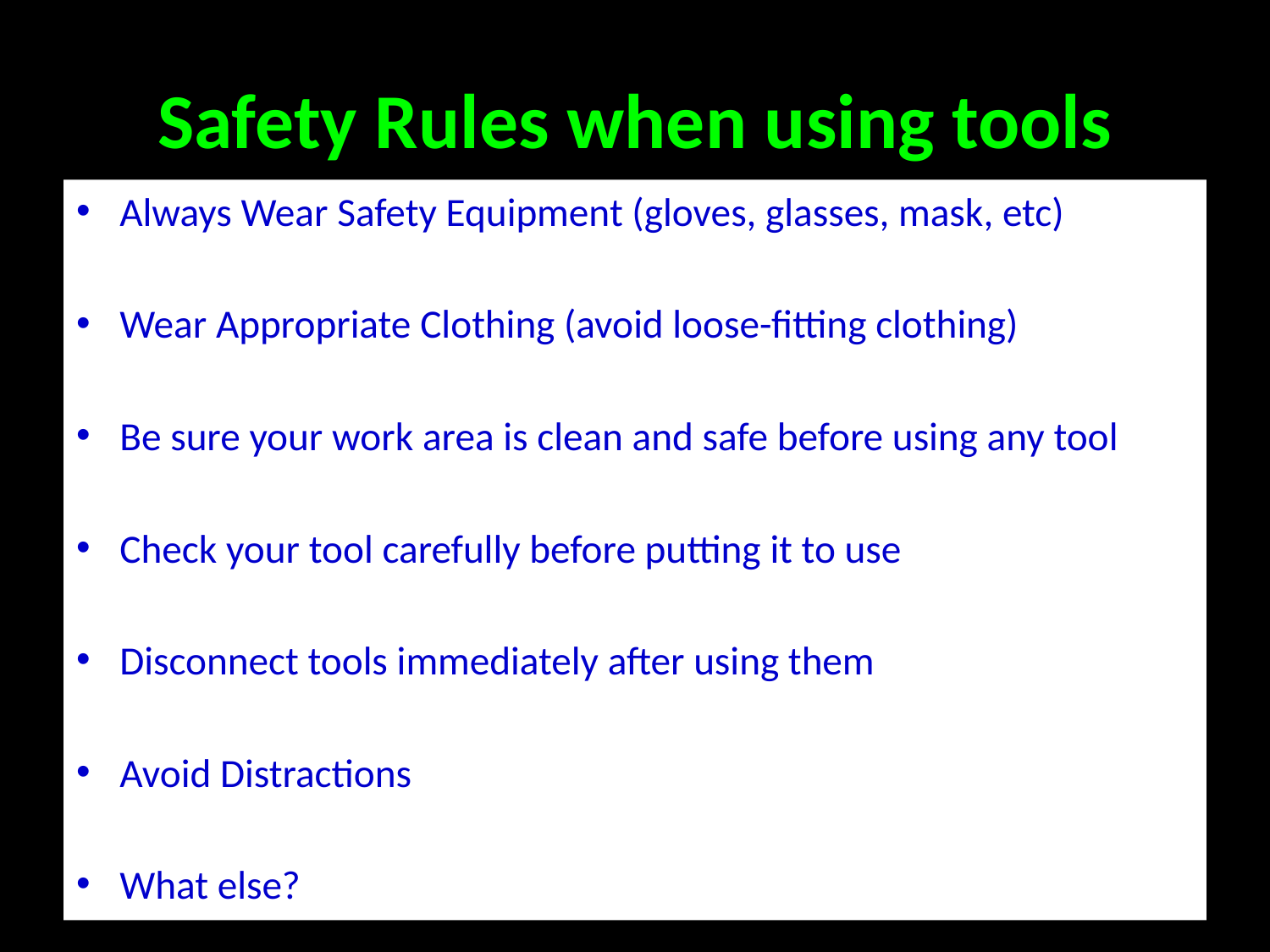

# Safety Rules when using tools
Always Wear Safety Equipment (gloves, glasses, mask, etc)

Wear Appropriate Clothing (avoid loose-fitting clothing)

Be sure your work area is clean and safe before using any tool

Check your tool carefully before putting it to use

Disconnect tools immediately after using them

Avoid Distractions

What else?